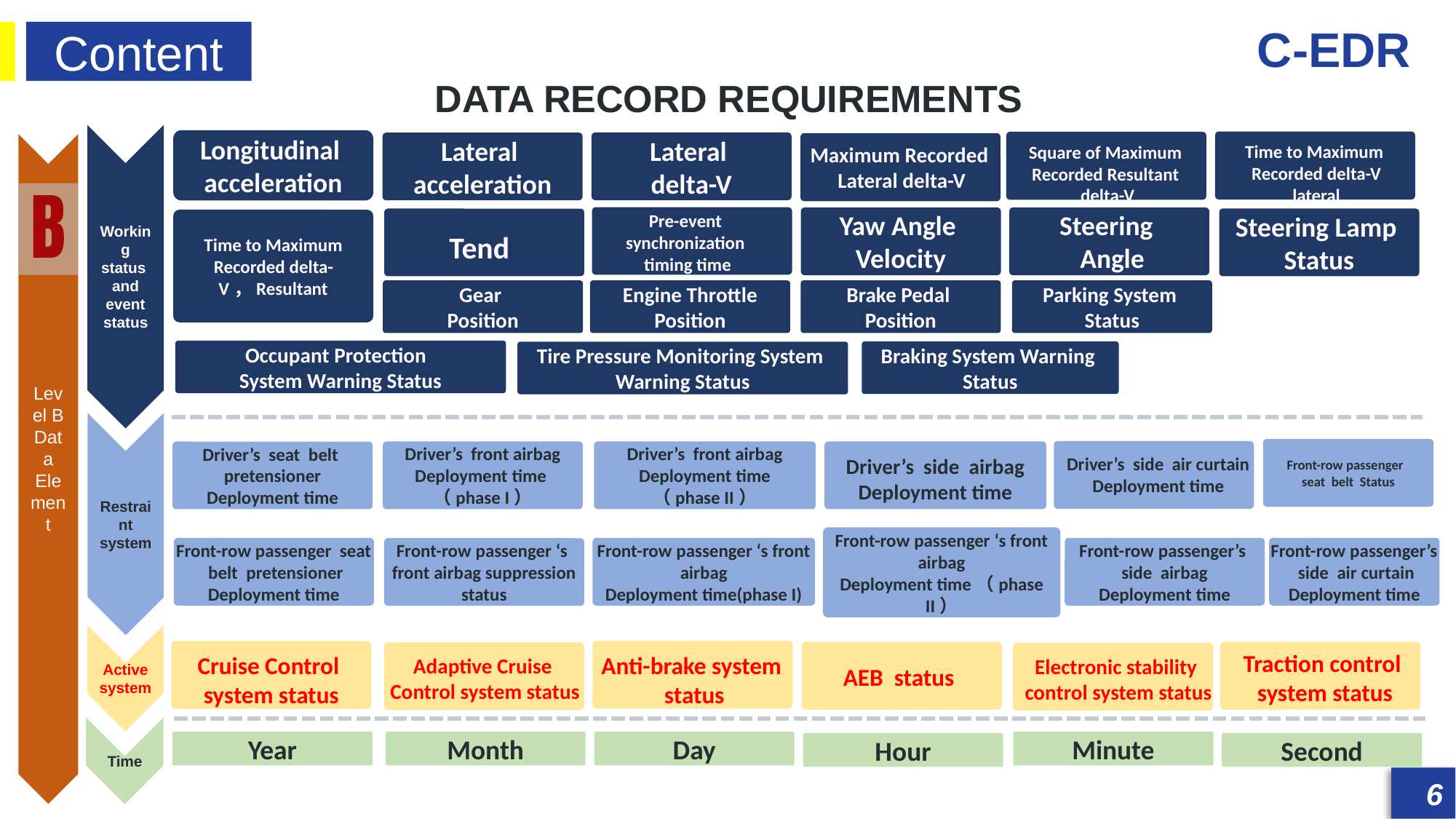

Content
DATA RECORD REQUIREMENTS
Longitudinal
acceleration

Lateral
delta-V
Lateral
acceleration

Time to Maximum
Recorded delta-V
lateral
Square of Maximum
Recorded Resultant
delta-V
Maximum Recorded
Lateral delta-V
B
Pre-event
synchronization
timing time

Steering
 Angle
Yaw Angle
Velocity

Steering Lamp
Status

Time to Maximum Recorded delta-V，Resultant

Tend
Working status  and event status
Engine Throttle Position
Brake Pedal
Position
Parking System
Status
Gear
Position
Occupant Protection
System Warning Status
Braking System Warning
Status
Tire Pressure Monitoring System
Warning Status

Front-row passenger
seat  belt  Status

Level B Data
Element

Driver’s  front airbag
Deployment time  （phase I）

Driver’s  front airbag
Deployment time
（phase II）
Driver’s  seat  belt  pretensioner
Deployment time
Driver’s  side  air curtain
Deployment time
Driver’s  side  airbag
Deployment time
Restraint system
Front-row passenger  seat  belt  pretensioner
Deployment time
Front-row passenger’s  side  air curtain
Deployment time
Front-row passenger ‘s front airbag
Deployment time(phase I)
Front-row passenger’s  side  airbag
Deployment time
Front-row passenger ‘s  front airbag suppression status
Front-row passenger ‘s front airbag
Deployment time（phase II）
Active system

Traction control
system status
Cruise Control
system status
Anti-brake system
 status
Adaptive Cruise
Control system status
Electronic stability
control system status
AEB  status
Time
Year
Month
Day
Minute
Hour
Second
6